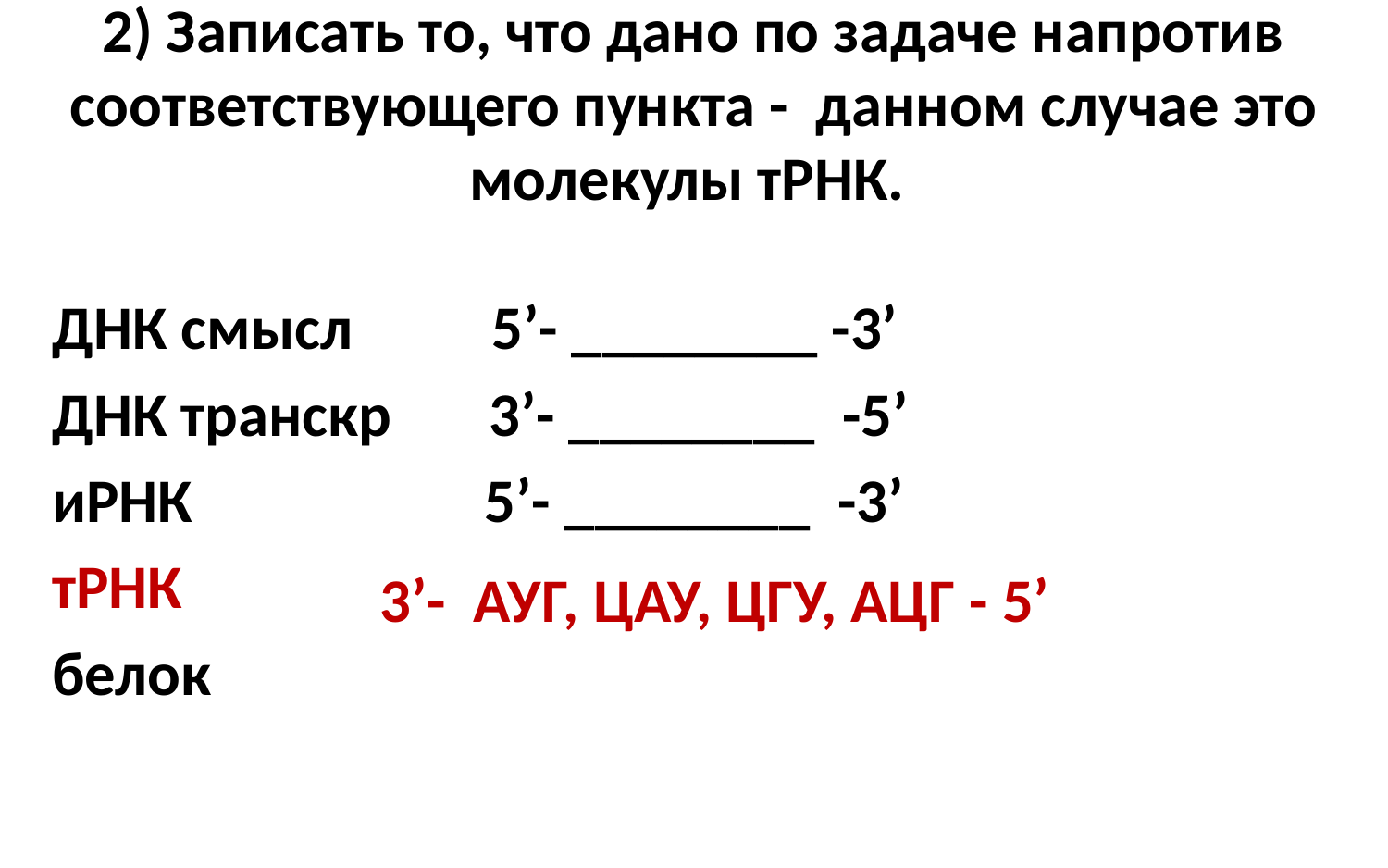

# 2) Записать то, что дано по задаче напротив соответствующего пункта -  данном случае это молекулы тРНК.
ДНК смысл          5’- ________ -3’
ДНК транскр       3’- ________  -5’
иРНК                     5’- ________  -3’
тРНК
белок

3’-  АУГ, ЦАУ, ЦГУ, АЦГ - 5’